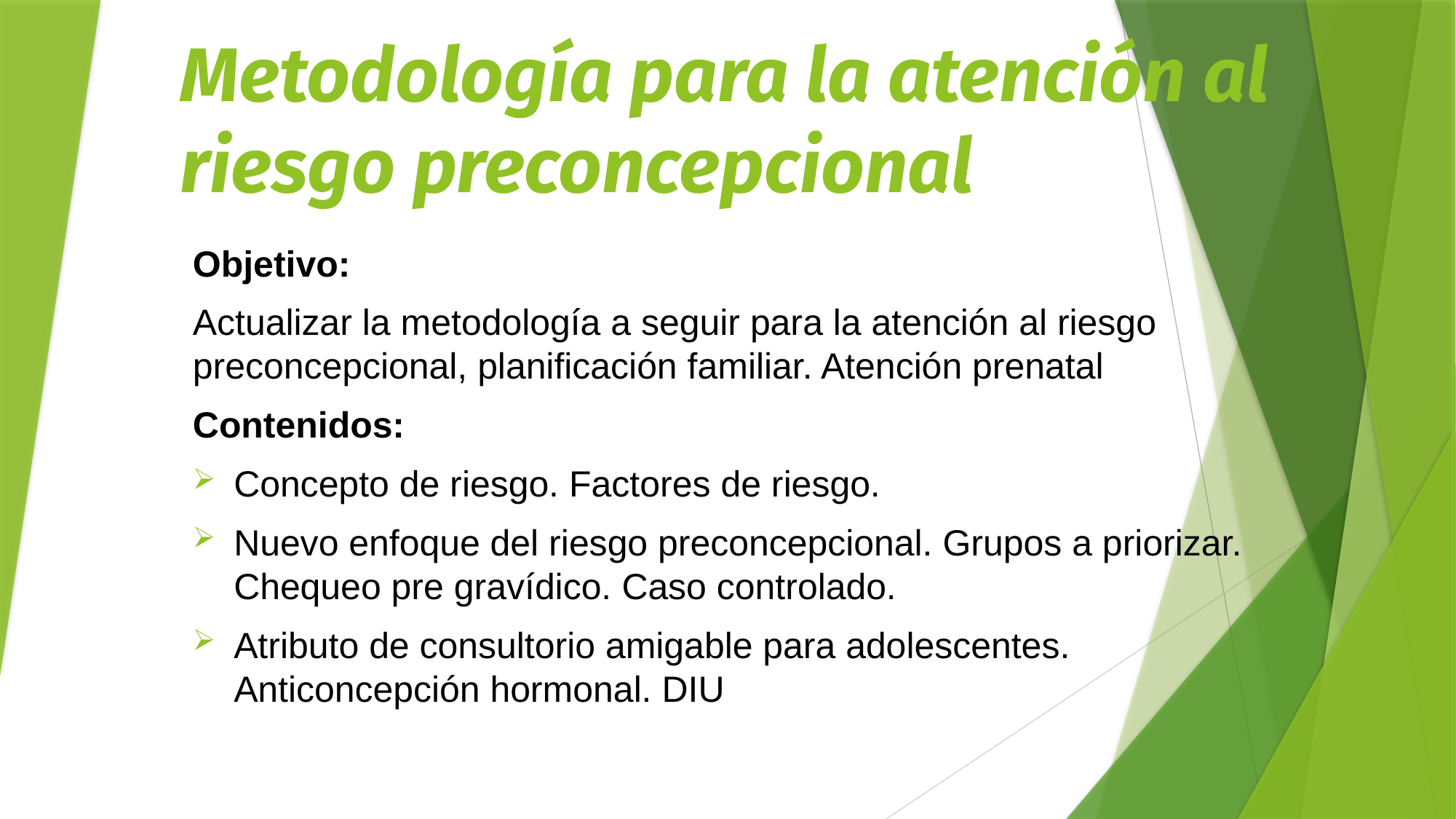

# Metodología para la atención al riesgo preconcepcional
Objetivo:
Actualizar la metodología a seguir para la atención al riesgo preconcepcional, planificación familiar. Atención prenatal
Contenidos:
Concepto de riesgo. Factores de riesgo.
Nuevo enfoque del riesgo preconcepcional. Grupos a priorizar. Chequeo pre gravídico. Caso controlado.
Atributo de consultorio amigable para adolescentes. Anticoncepción hormonal. DIU